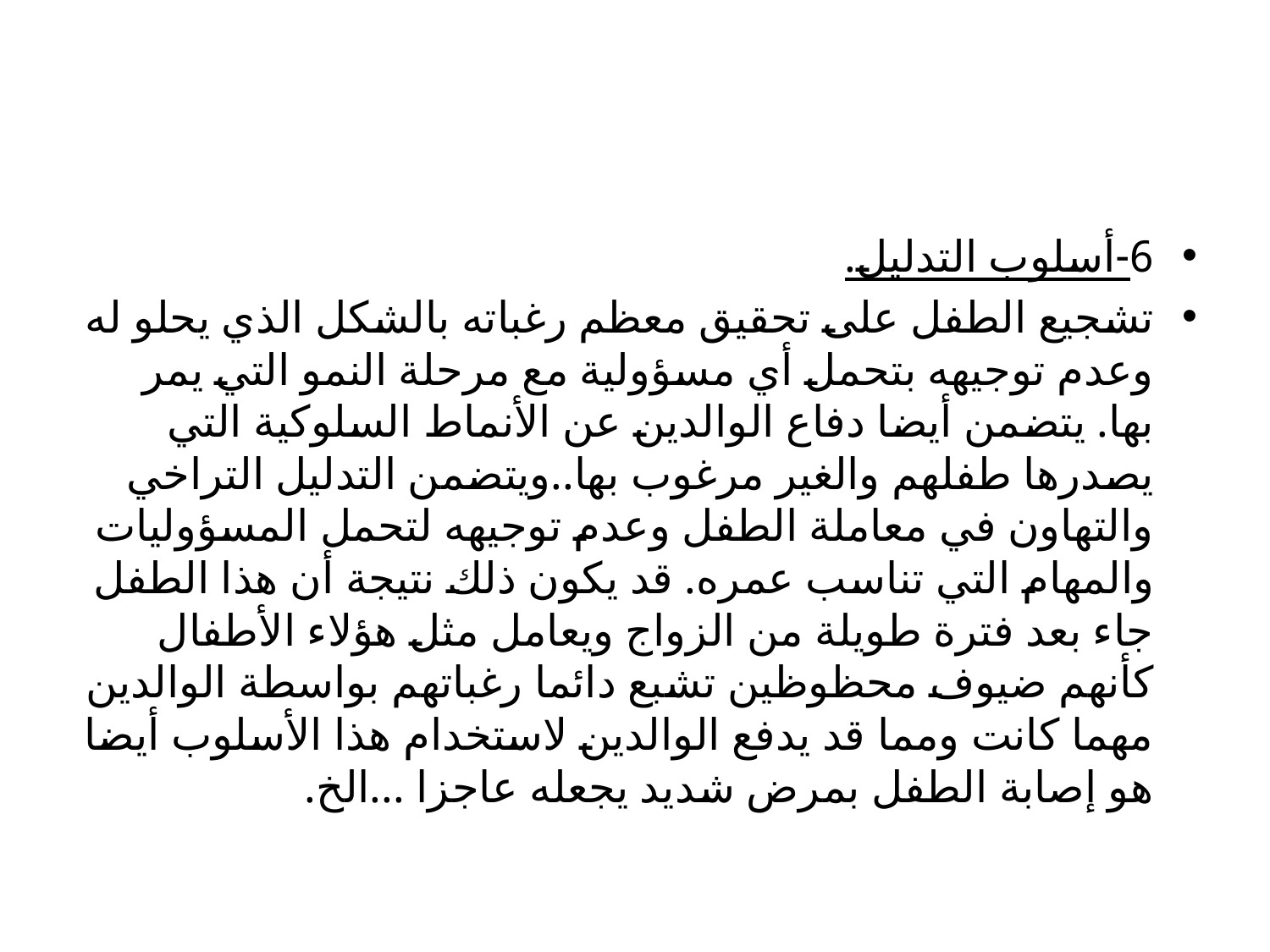

#
6-أسلوب التدليل.
تشجيع الطفل على تحقيق معظم رغباته بالشكل الذي يحلو له وعدم توجيهه بتحمل أي مسؤولية مع مرحلة النمو التي يمر بها. يتضمن أيضا دفاع الوالدين عن الأنماط السلوكية التي يصدرها طفلهم والغير مرغوب بها..ويتضمن التدليل التراخي والتهاون في معاملة الطفل وعدم توجيهه لتحمل المسؤوليات والمهام التي تناسب عمره. قد يكون ذلك نتيجة أن هذا الطفل جاء بعد فترة طويلة من الزواج ويعامل مثل هؤلاء الأطفال كأنهم ضيوف محظوظين تشبع دائما رغباتهم بواسطة الوالدين مهما كانت ومما قد يدفع الوالدين لاستخدام هذا الأسلوب أيضا هو إصابة الطفل بمرض شديد يجعله عاجزا ...الخ.